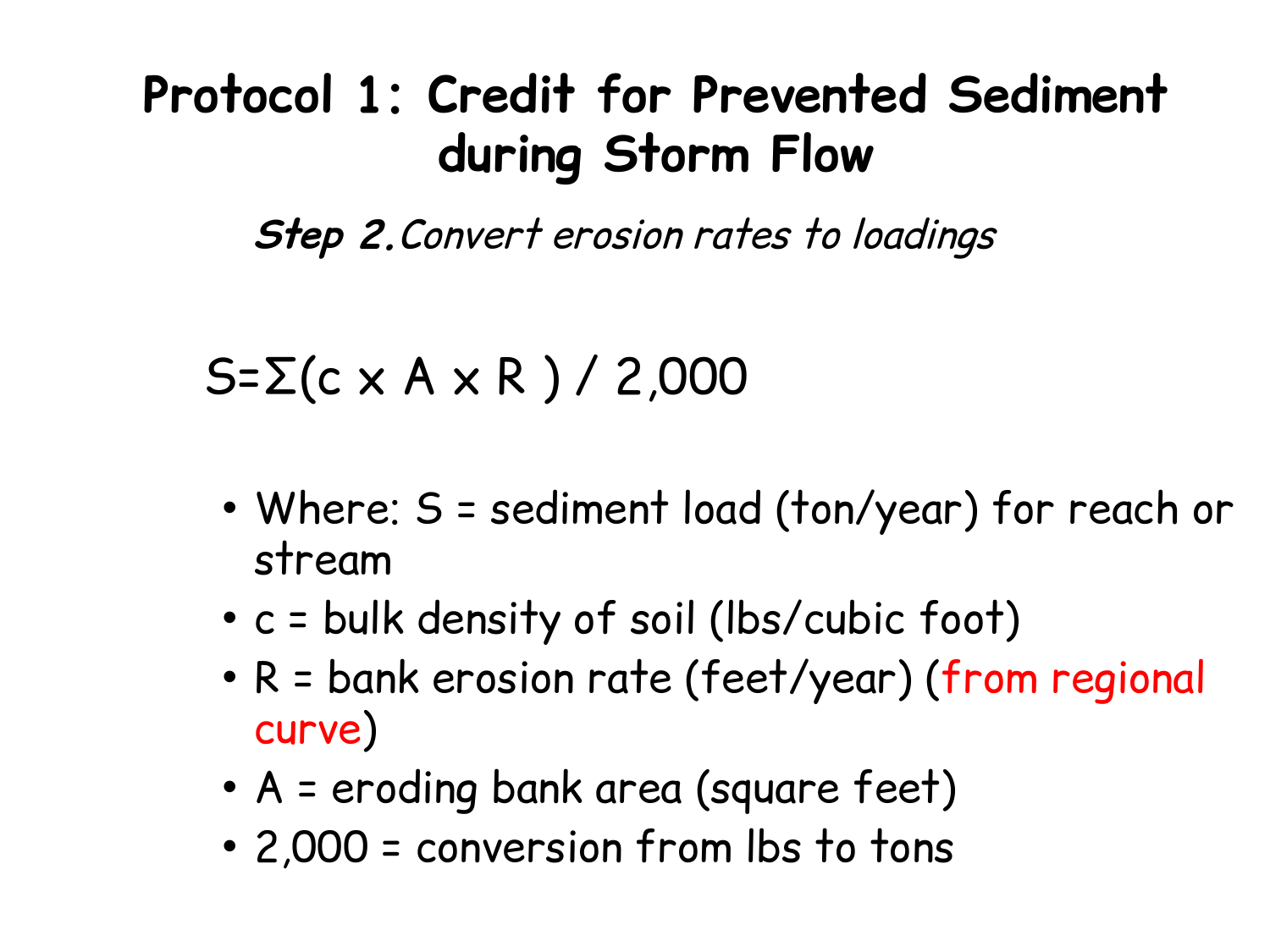

Protocol 1: Credit for Prevented Sediment during Storm Flow
Step 2.Convert erosion rates to loadings
S=∑(c x A x R ) / 2,000

Where: S = sediment load (ton/year) for reach or stream
c = bulk density of soil (lbs/cubic foot)
R = bank erosion rate (feet/year) (from regional curve)
A = eroding bank area (square feet)
2,000 = conversion from lbs to tons